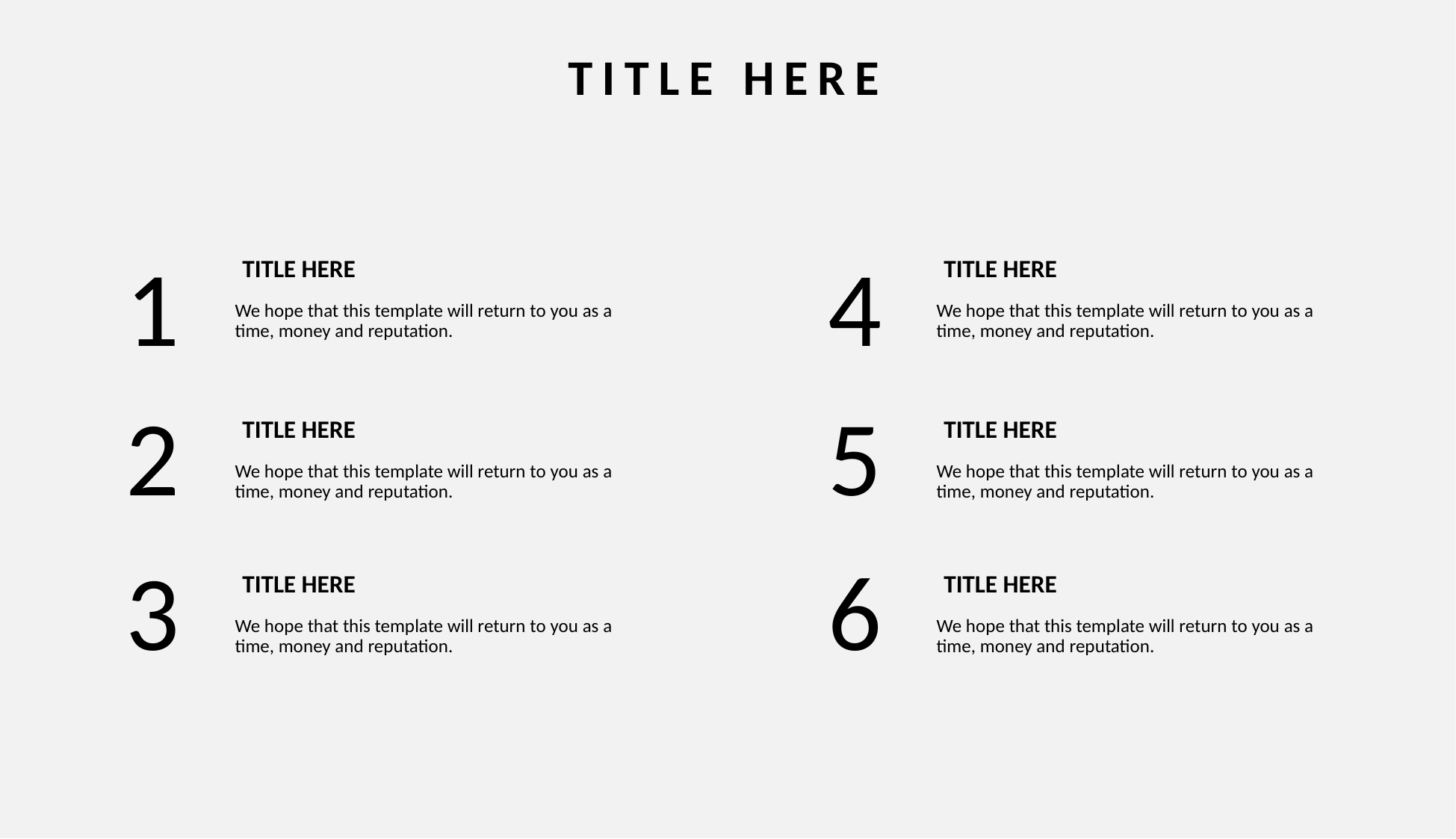

TITLE HERE
1
4
TITLE HERE
TITLE HERE
We hope that this template will return to you as a time, money and reputation.
We hope that this template will return to you as a time, money and reputation.
2
5
TITLE HERE
TITLE HERE
We hope that this template will return to you as a time, money and reputation.
We hope that this template will return to you as a time, money and reputation.
3
6
TITLE HERE
TITLE HERE
We hope that this template will return to you as a time, money and reputation.
We hope that this template will return to you as a time, money and reputation.